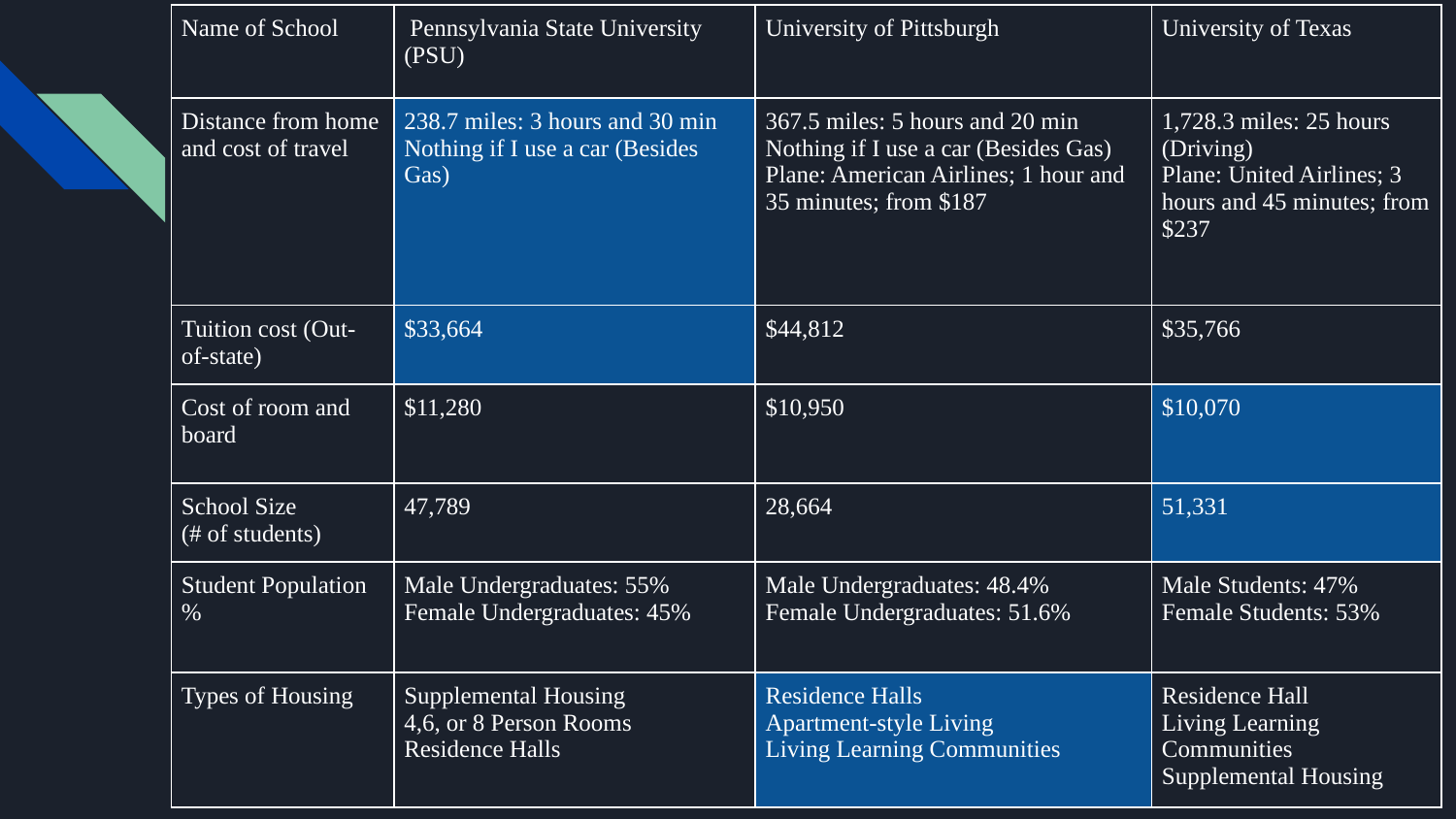

| Name of School | Pennsylvania State University (PSU) | University of Pittsburgh | University of Texas |
| --- | --- | --- | --- |
| Distance from home and cost of travel | 238.7 miles: 3 hours and 30 min Nothing if I use a car (Besides Gas) | 367.5 miles: 5 hours and 20 min Nothing if I use a car (Besides Gas) Plane: American Airlines; 1 hour and 35 minutes; from $187 | 1,728.3 miles: 25 hours (Driving) Plane: United Airlines; 3 hours and 45 minutes; from $237 |
| Tuition cost (Out-of-state) | $33,664 | $44,812 | $35,766 |
| Cost of room and board | $11,280 | $10,950 | $10,070 |
| School Size (# of students) | 47,789 | 28,664 | 51,331 |
| Student Population % | Male Undergraduates: 55% Female Undergraduates: 45% | Male Undergraduates: 48.4% Female Undergraduates: 51.6% | Male Students: 47% Female Students: 53% |
| Types of Housing | Supplemental Housing 4,6, or 8 Person Rooms Residence Halls | Residence Halls Apartment-style Living Living Learning Communities | Residence Hall Living Learning Communities Supplemental Housing |